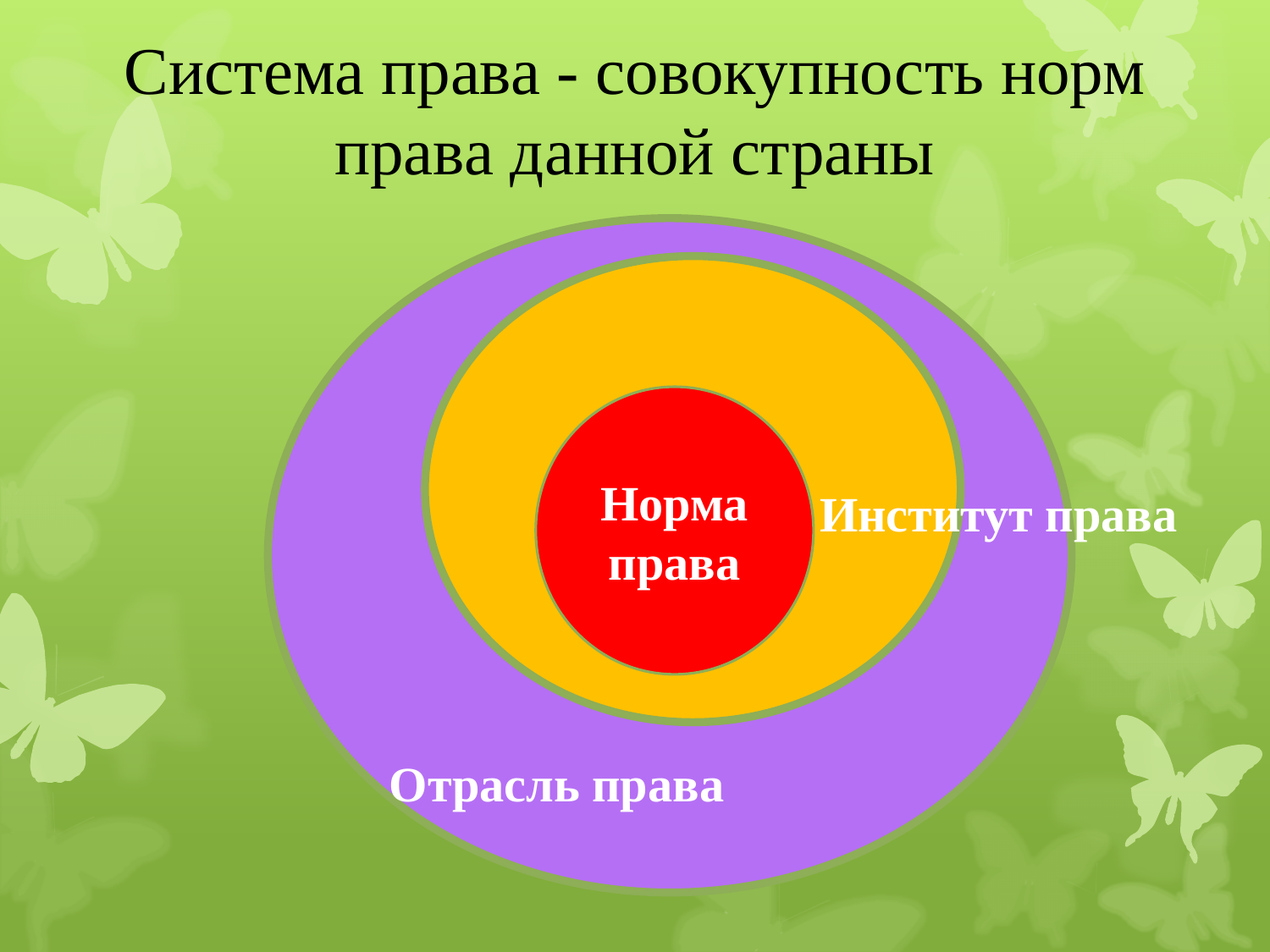

# Система права - совокупность норм права данной страны

Норма права
Институт права
Отрасль права